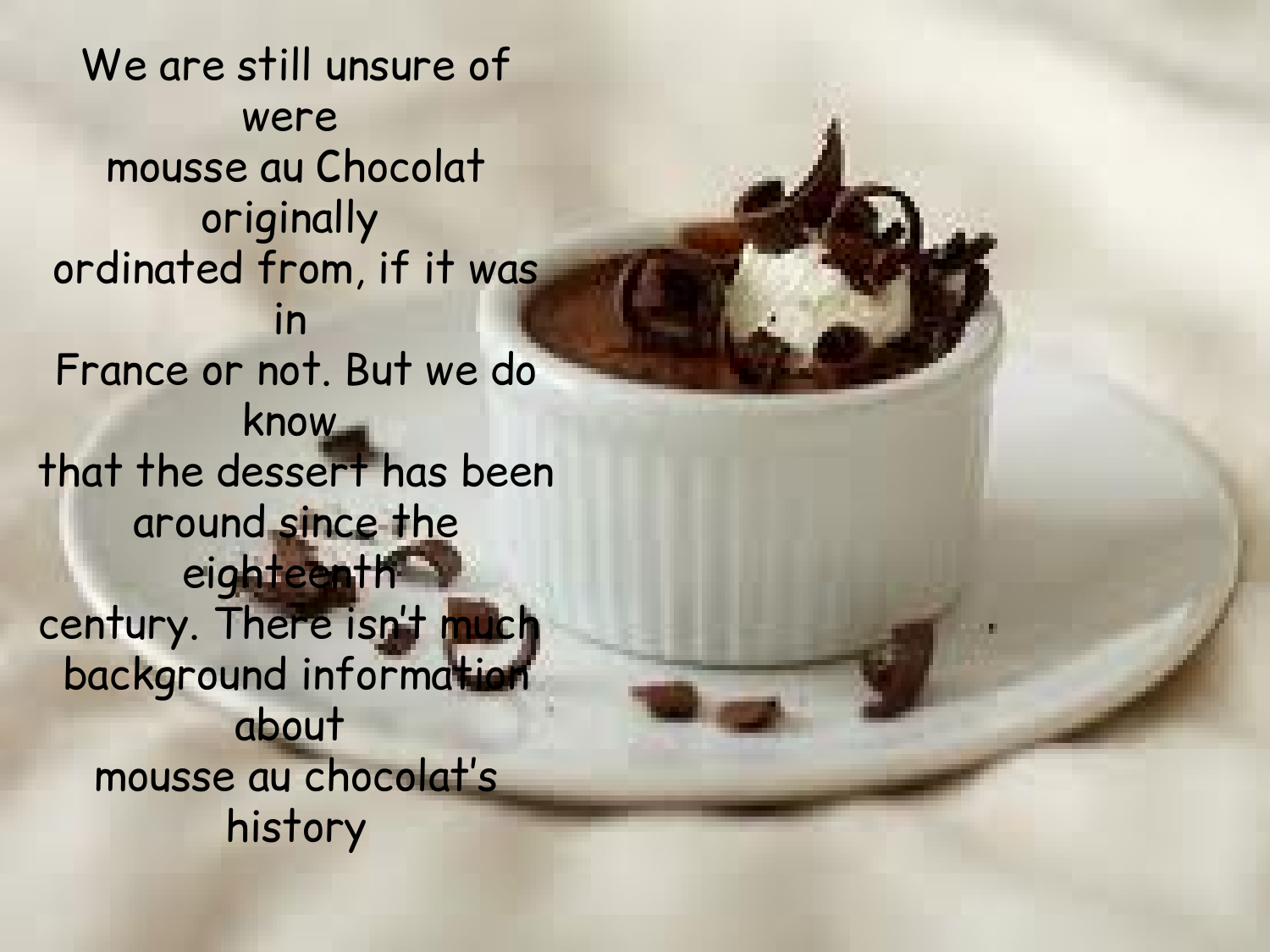

We are still unsure of were
mousse au Chocolat originally
ordinated from, if it was in
France or not. But we do know
that the dessert has been
around since the eighteenth
century. There isn’t much
background information about
mousse au chocolat’s history